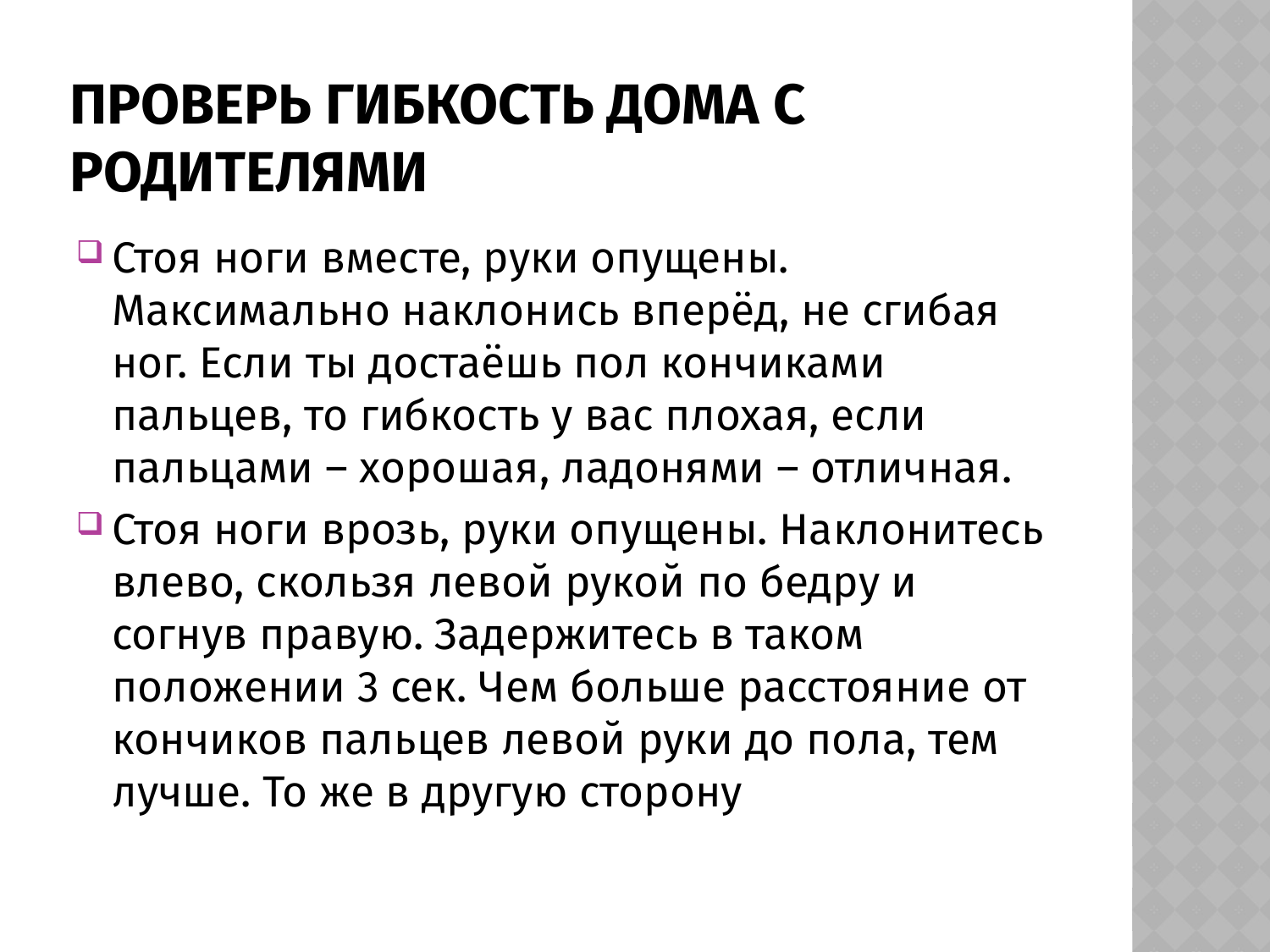

# Проверь гибкость дома с родителями
Стоя ноги вместе, руки опущены. Максимально наклонись вперёд, не сгибая ног. Если ты достаёшь пол кончиками пальцев, то гибкость у вас плохая, если пальцами – хорошая, ладонями – отличная.
Стоя ноги врозь, руки опущены. Наклонитесь влево, скользя левой рукой по бедру и согнув правую. Задержитесь в таком положении 3 сек. Чем больше расстояние от кончиков пальцев левой руки до пола, тем лучше. То же в другую сторону